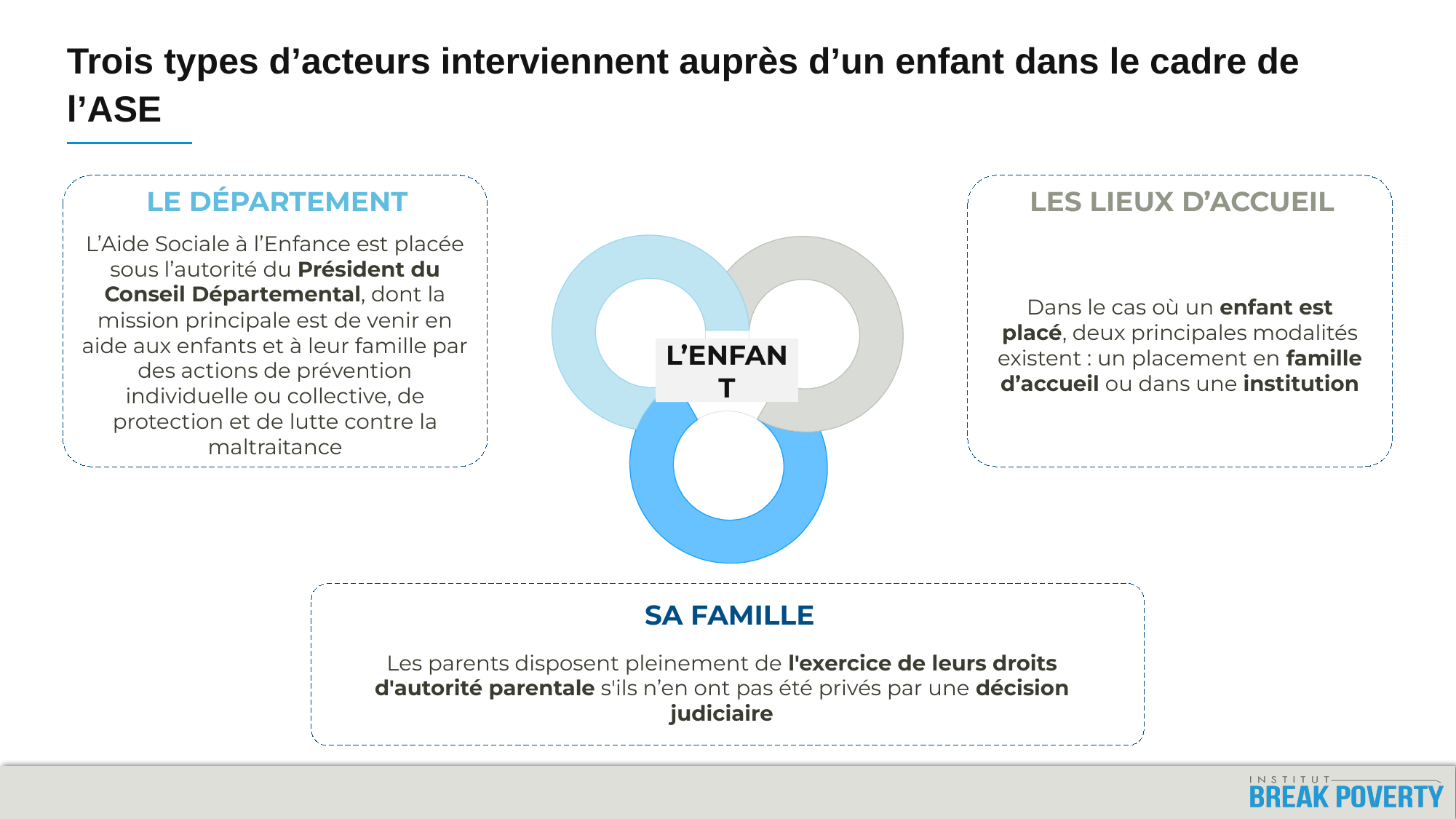

# Trois types d’acteurs interviennent auprès d’un enfant dans le cadre de l’ASE

Le Département
Les lieux d’accueil
L’Aide Sociale à l’Enfance est placée
sous l’autorité du Président du Conseil Départemental, dont la mission principale est de venir en aide aux enfants et à leur famille par des actions de prévention individuelle ou collective, de protection et de lutte contre la maltraitance

Dans le cas où un enfant est placé, deux principales modalités existent : un placement en famille d’accueil ou dans une institution
L’enfant

Sa famille
Les parents disposent pleinement de l'exercice de leurs droits d'autorité parentale s'ils n’en ont pas été privés par une décision judiciaire